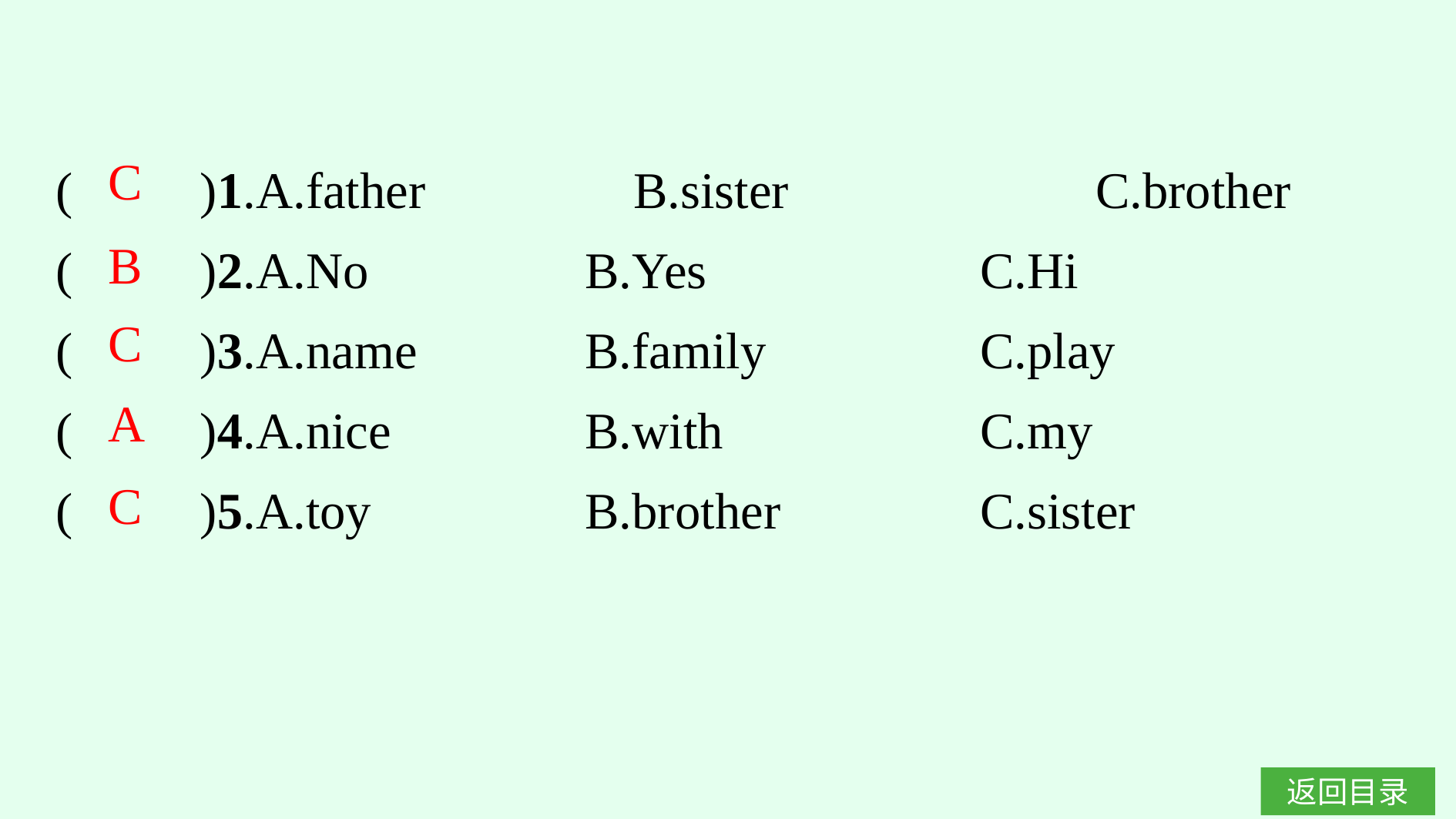

(　　)1.A.father　　　	B.sister　　　　	C.brother
(　　)2.A.No		B.Yes			C.Hi
(　　)3.A.name		B.family		C.play
(　　)4.A.nice		B.with			C.my
(　　)5.A.toy		B.brother		C.sister
C
B
C
A
C